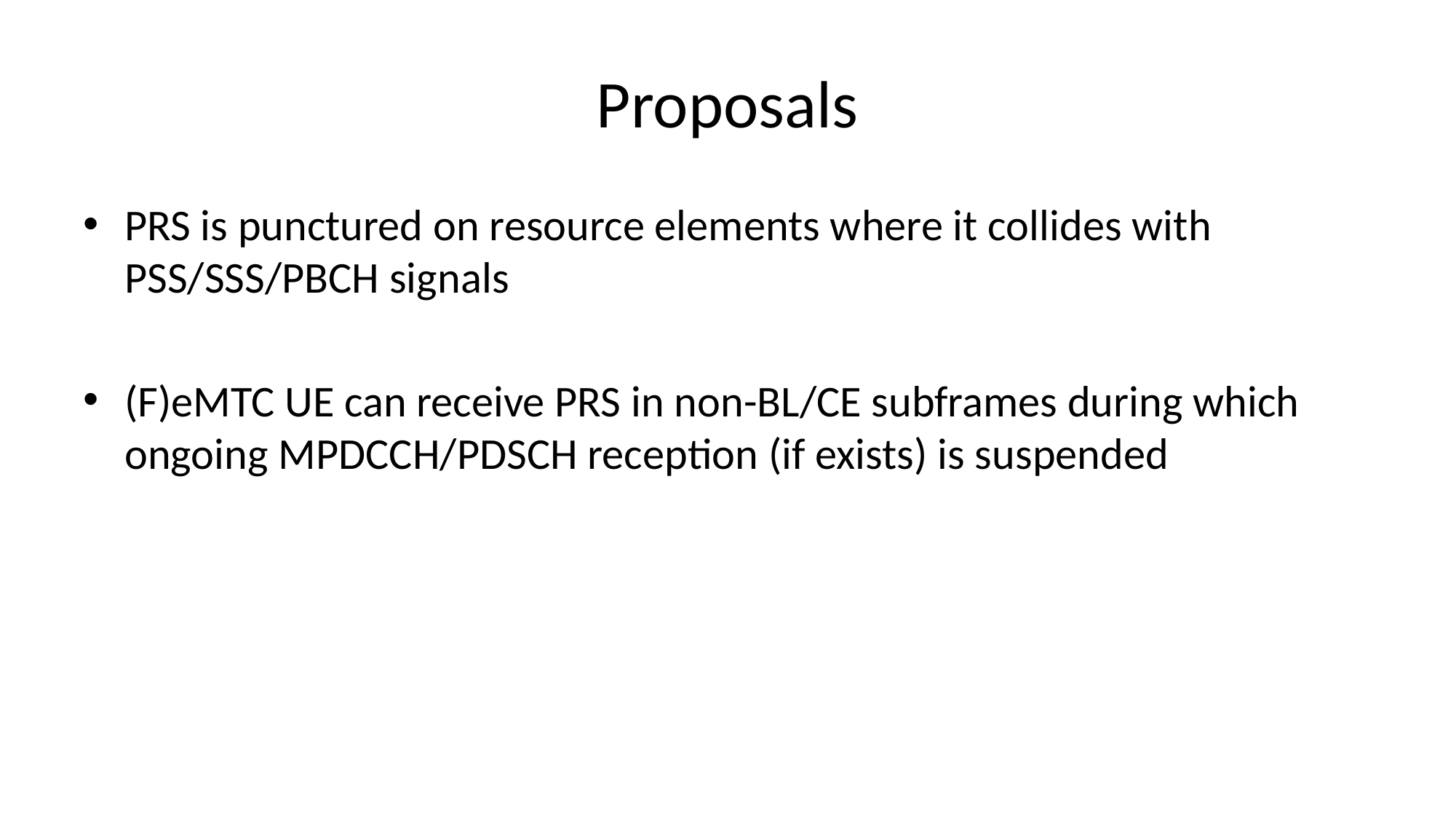

# Proposals
PRS is punctured on resource elements where it collides with PSS/SSS/PBCH signals

(F)eMTC UE can receive PRS in non-BL/CE subframes during which ongoing MPDCCH/PDSCH reception (if exists) is suspended